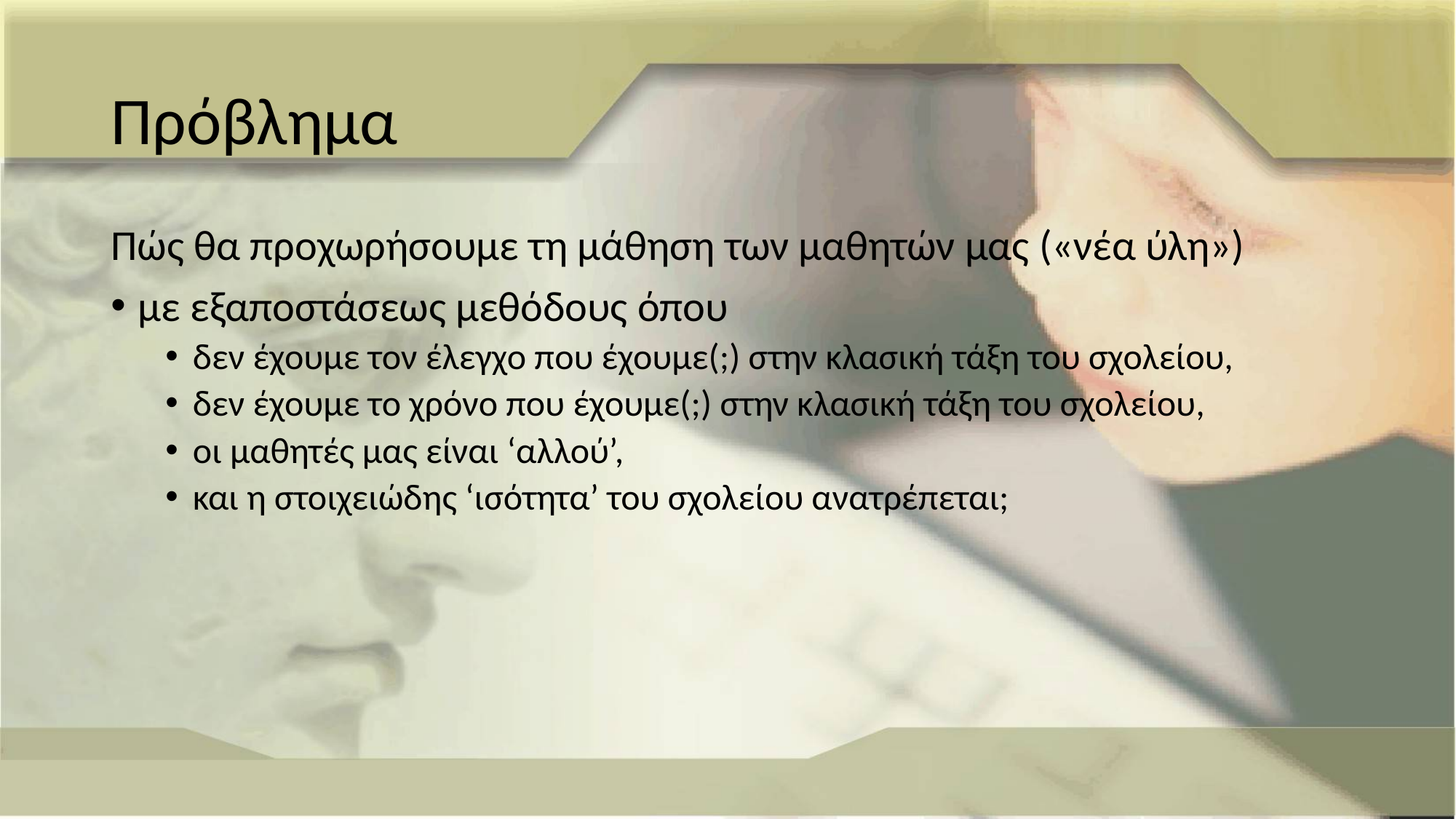

# Πρόβλημα
Πώς θα προχωρήσουμε τη μάθηση των μαθητών μας («νέα ύλη»)
με εξαποστάσεως μεθόδους όπου
δεν έχουμε τον έλεγχο που έχουμε(;) στην κλασική τάξη του σχολείου,
δεν έχουμε το χρόνο που έχουμε(;) στην κλασική τάξη του σχολείου,
οι μαθητές μας είναι ‘αλλού’,
και η στοιχειώδης ‘ισότητα’ του σχολείου ανατρέπεται;